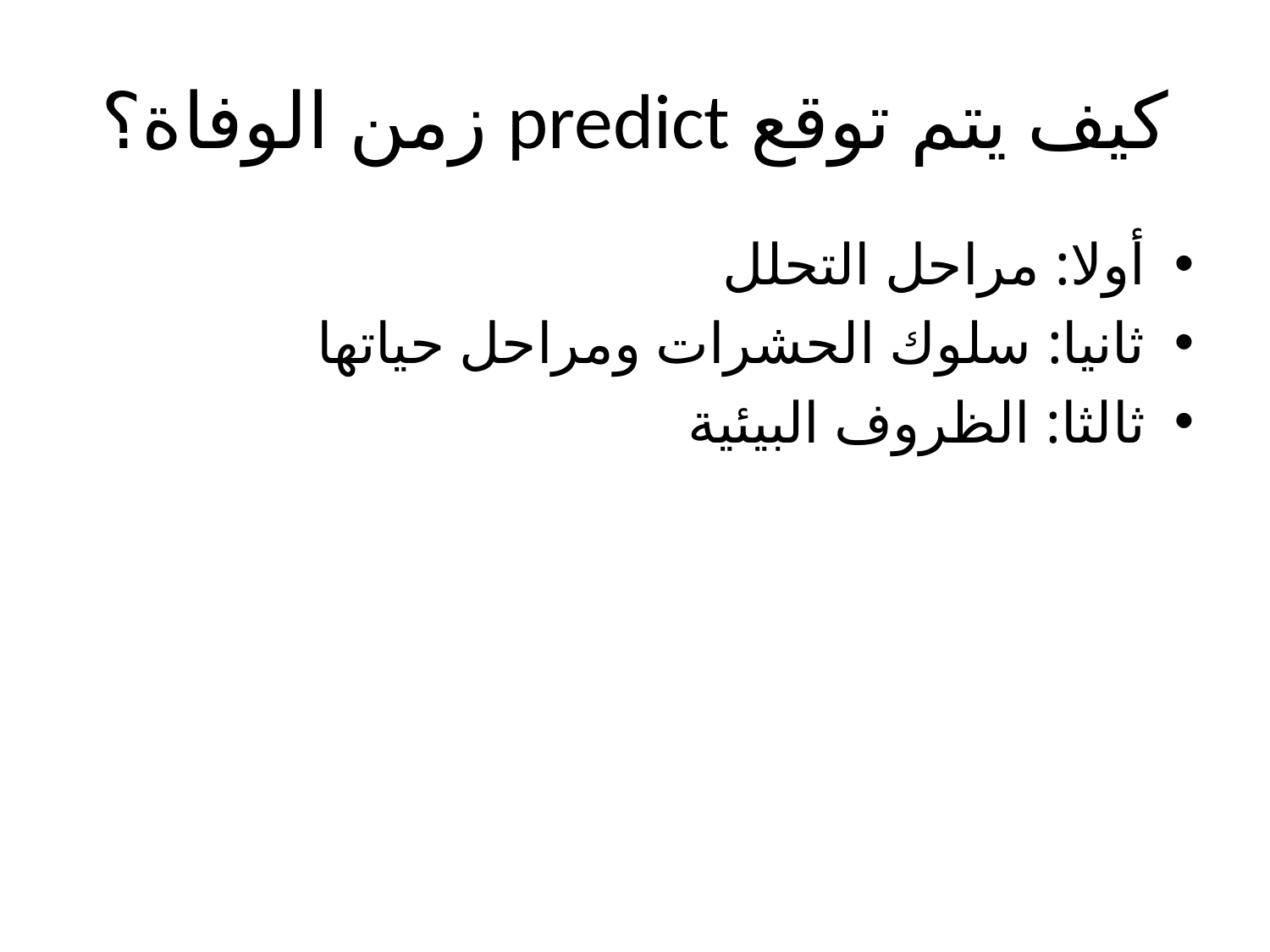

# كيف يتم توقع predict زمن الوفاة؟
أولا: مراحل التحلل
ثانيا: سلوك الحشرات ومراحل حياتها
ثالثا: الظروف البيئية